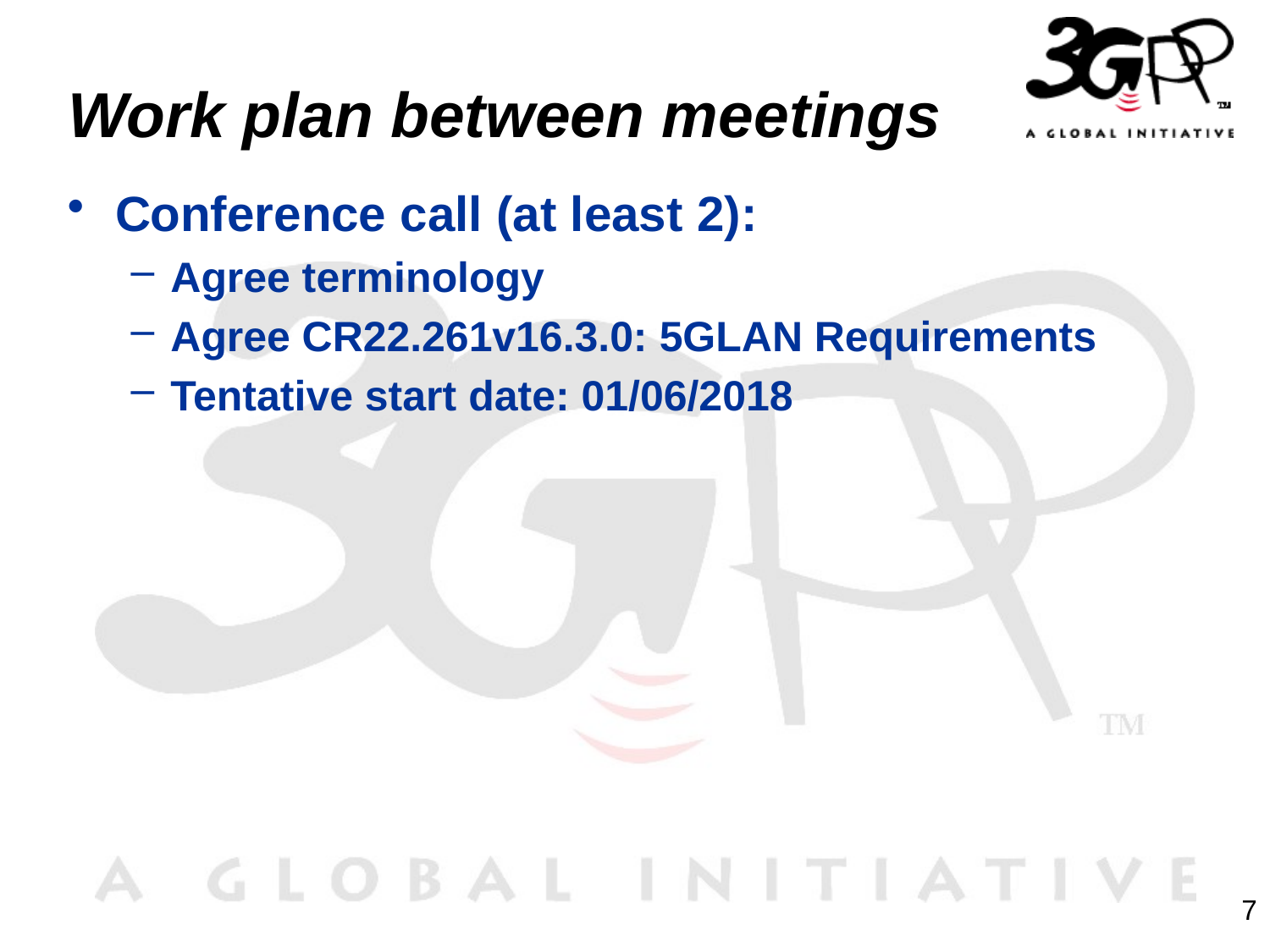

# Work plan between meetings
Conference call (at least 2):
Agree terminology
Agree CR22.261v16.3.0: 5GLAN Requirements
Tentative start date: 01/06/2018
7